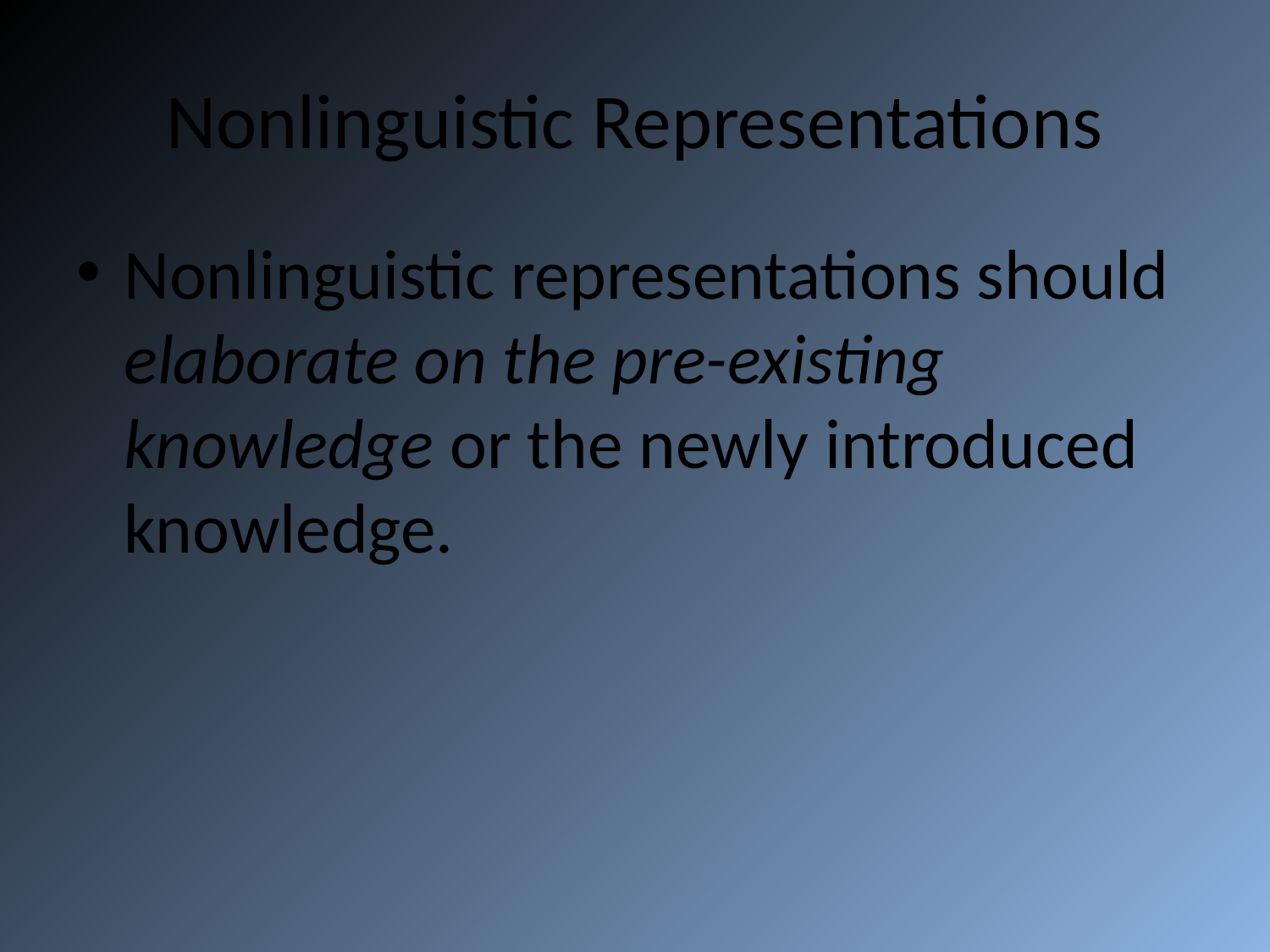

# Nonlinguistic Representations
Nonlinguistic representations should elaborate on the pre-existing knowledge or the newly introduced knowledge.